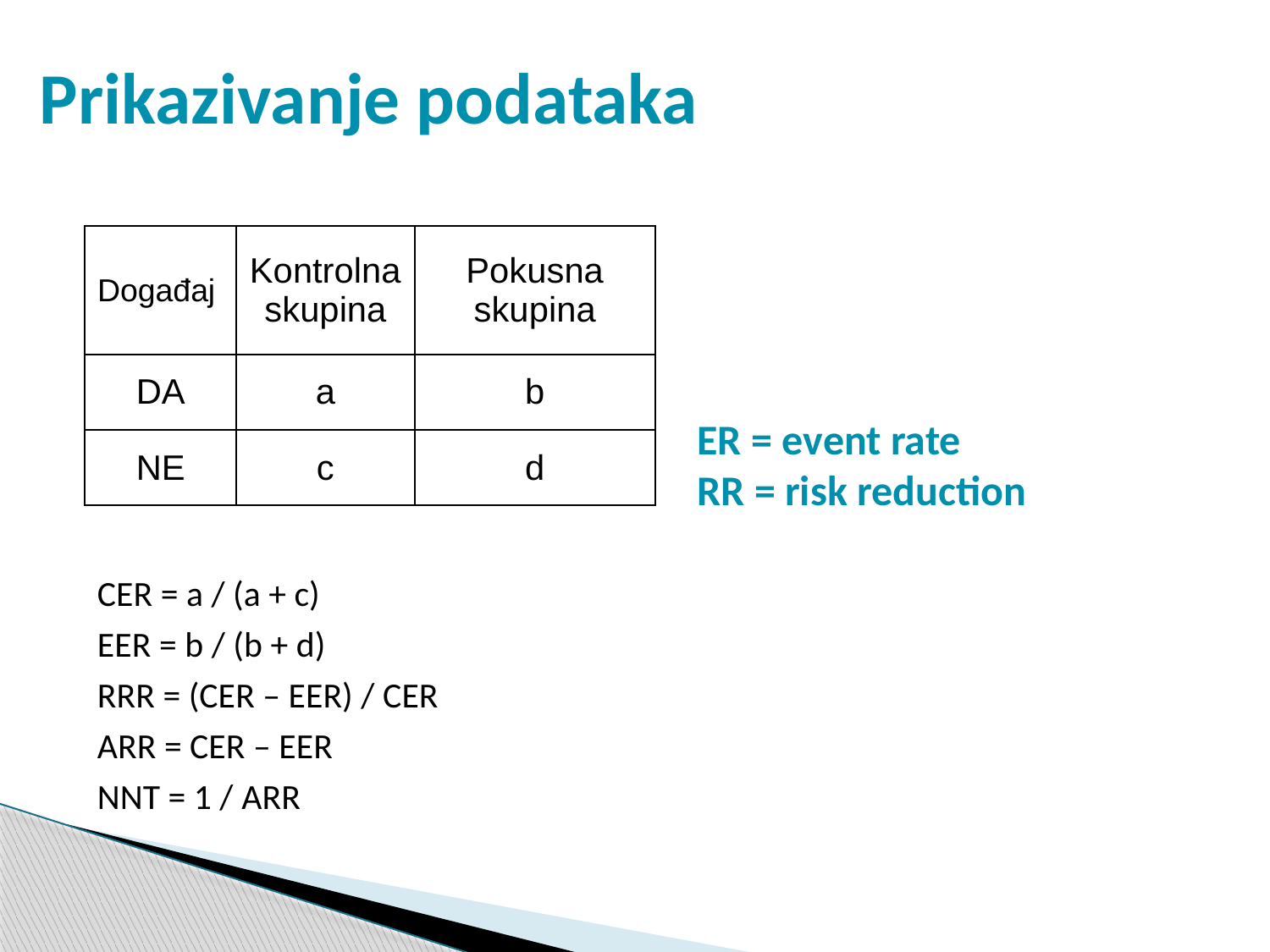

# Prikazivanje podataka
| Događaj | Kontrolna skupina | Pokusna skupina |
| --- | --- | --- |
| DA | a | b |
| NE | c | d |
ER = event rate
RR = risk reduction
CER = a / (a + c)
EER = b / (b + d)
RRR = (CER – EER) / CER
ARR = CER – EER
NNT = 1 / ARR